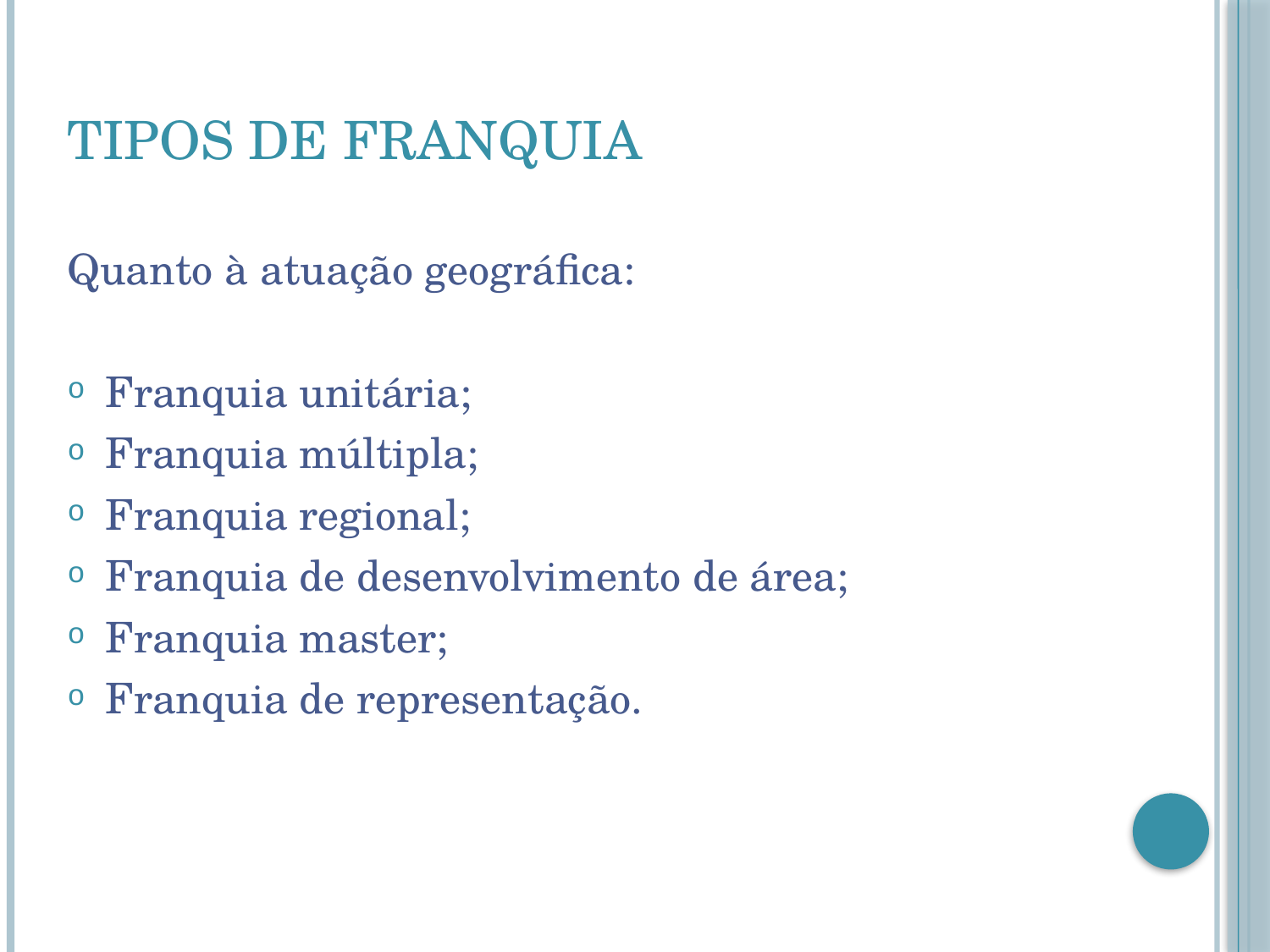

# Tipos de Franquia
Quanto à atuação geográfica:

Franquia unitária;
Franquia múltipla;
Franquia regional;
Franquia de desenvolvimento de área;
Franquia master;
Franquia de representação.